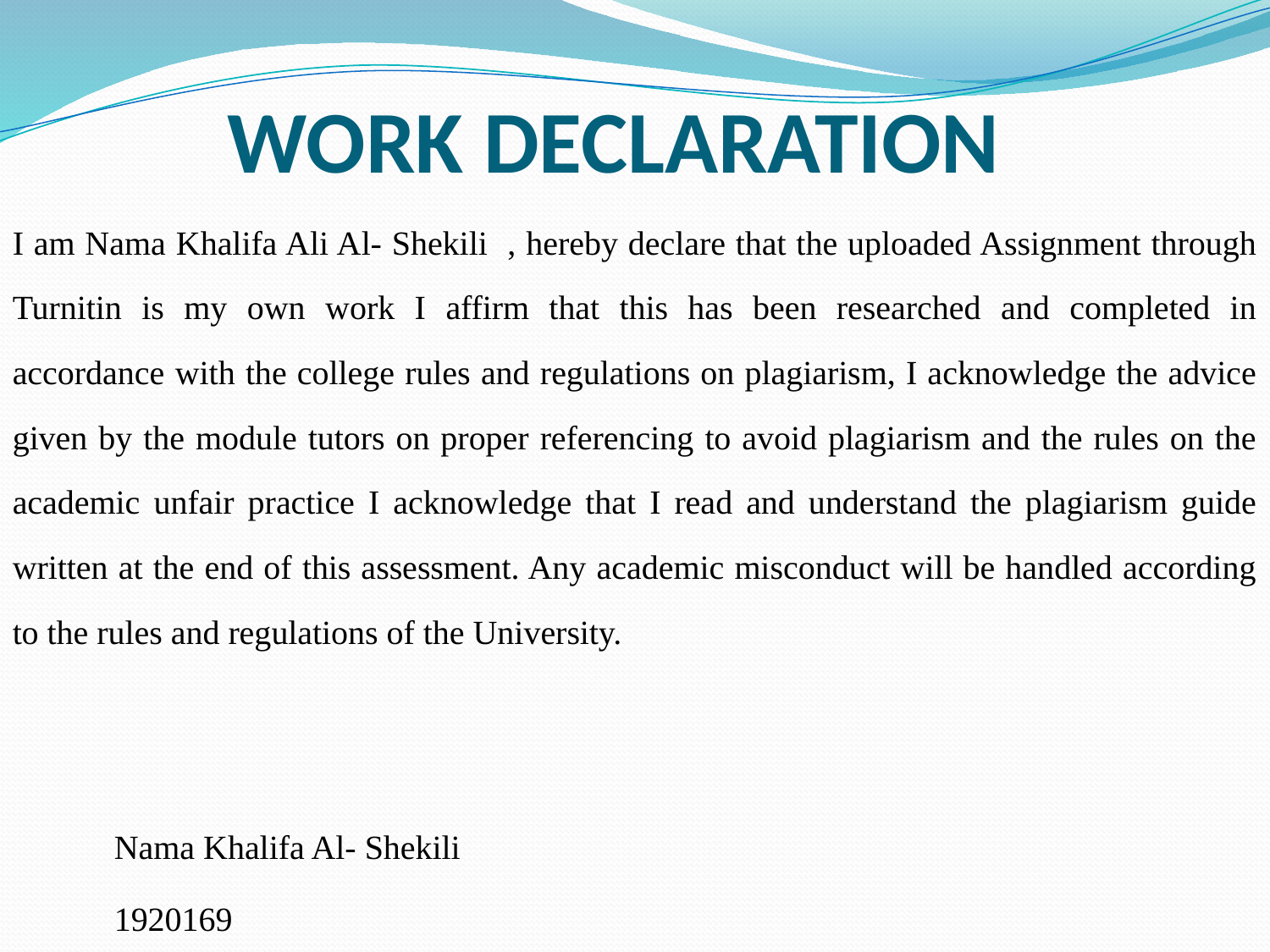

# WORK DECLARATION
I am Nama Khalifa Ali Al- Shekili  , hereby declare that the uploaded Assignment through Turnitin is my own work I affirm that this has been researched and completed in accordance with the college rules and regulations on plagiarism, I acknowledge the advice given by the module tutors on proper referencing to avoid plagiarism and the rules on the academic unfair practice I acknowledge that I read and understand the plagiarism guide written at the end of this assessment. Any academic misconduct will be handled according to the rules and regulations of the University.

	Nama Khalifa Al- Shekili
	1920169